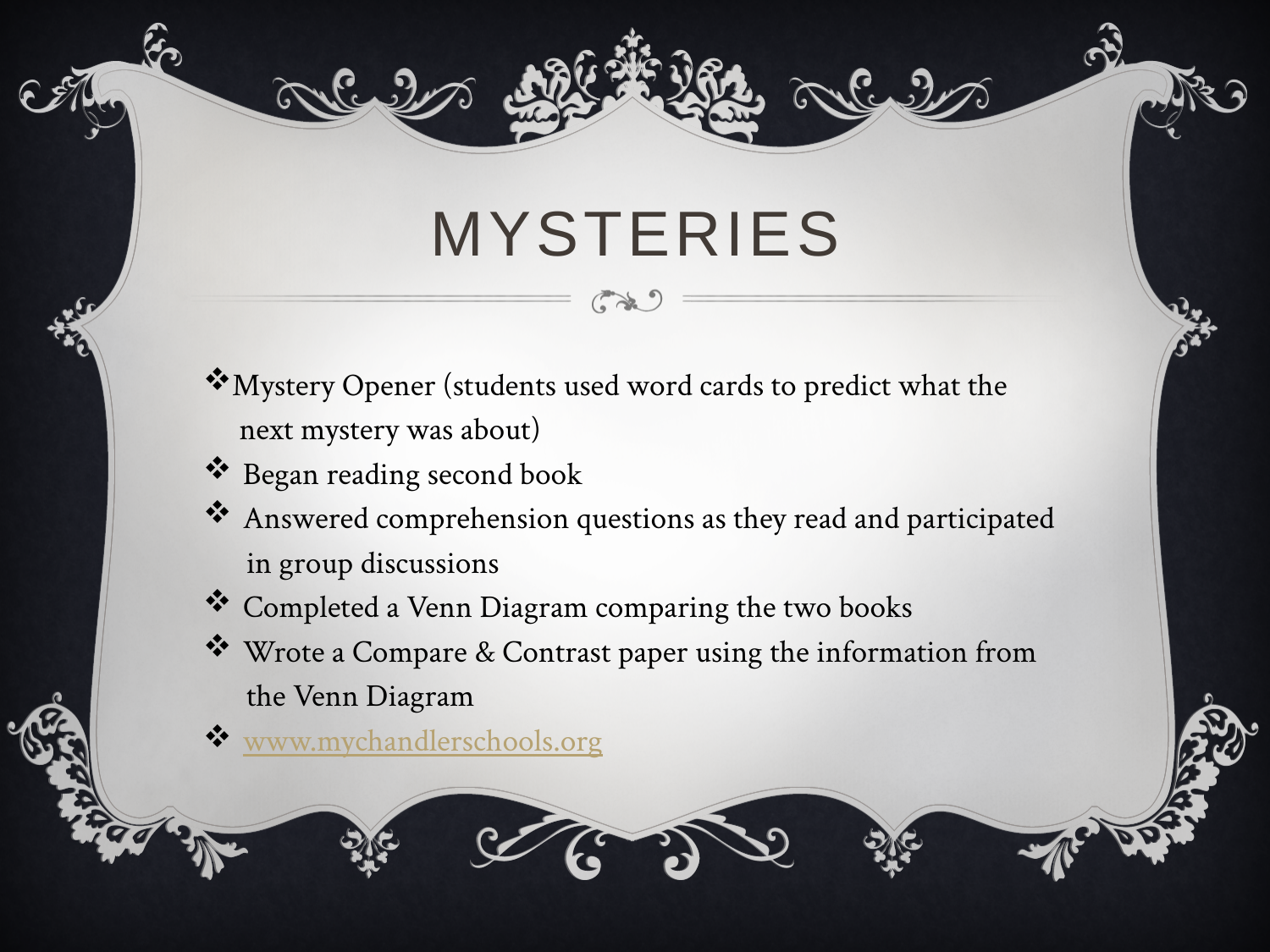

# Mysteries
Mystery Opener (students used word cards to predict what the
     next mystery was about)
Began reading second book
Answered comprehension questions as they read and participated
      in group discussions
Completed a Venn Diagram comparing the two books
Wrote a Compare & Contrast paper using the information from
      the Venn Diagram
www.mychandlerschools.org